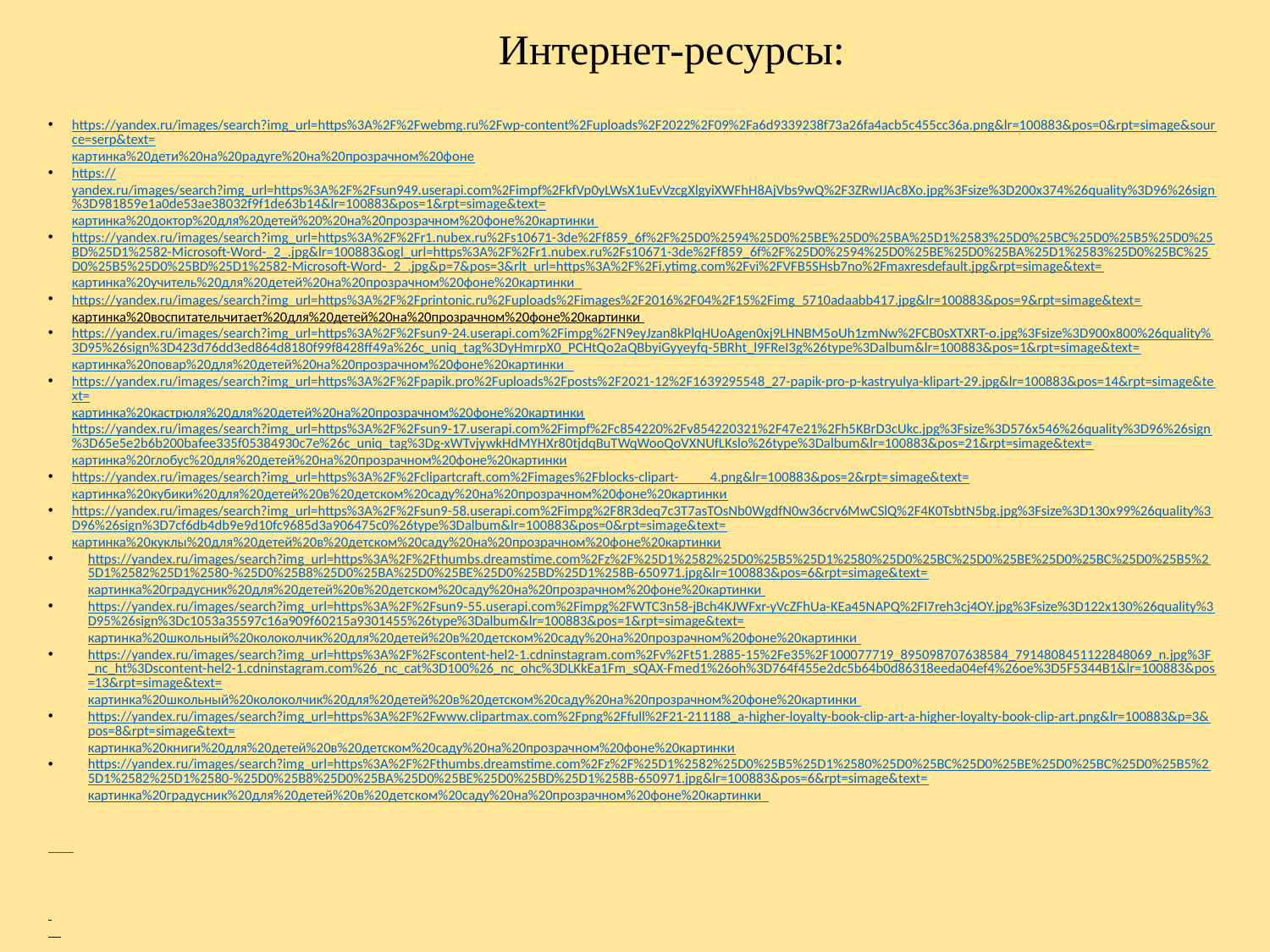

Интернет-ресурсы:
https://yandex.ru/images/search?img_url=https%3A%2F%2Fwebmg.ru%2Fwp-content%2Fuploads%2F2022%2F09%2Fa6d9339238f73a26fa4acb5c455cc36a.png&lr=100883&pos=0&rpt=simage&source=serp&text=картинка%20дети%20на%20радуге%20на%20прозрачном%20фоне
https://yandex.ru/images/search?img_url=https%3A%2F%2Fsun949.userapi.com%2Fimpf%2FkfVp0yLWsX1uEvVzcgXlgyiXWFhH8AjVbs9wQ%2F3ZRwIJAc8Xo.jpg%3Fsize%3D200x374%26quality%3D96%26sign%3D981859e1a0de53ae38032f9f1de63b14&lr=100883&pos=1&rpt=simage&text=картинка%20доктор%20для%20детей%20%20на%20прозрачном%20фоне%20картинки
https://yandex.ru/images/search?img_url=https%3A%2F%2Fr1.nubex.ru%2Fs10671-3de%2Ff859_6f%2F%25D0%2594%25D0%25BE%25D0%25BA%25D1%2583%25D0%25BC%25D0%25B5%25D0%25BD%25D1%2582-Microsoft-Word-_2_.jpg&lr=100883&ogl_url=https%3A%2F%2Fr1.nubex.ru%2Fs10671-3de%2Ff859_6f%2F%25D0%2594%25D0%25BE%25D0%25BA%25D1%2583%25D0%25BC%25D0%25B5%25D0%25BD%25D1%2582-Microsoft-Word-_2_.jpg&p=7&pos=3&rlt_url=https%3A%2F%2Fi.ytimg.com%2Fvi%2FVFB5SHsb7no%2Fmaxresdefault.jpg&rpt=simage&text=картинка%20учитель%20для%20детей%20на%20прозрачном%20фоне%20картинки
https://yandex.ru/images/search?img_url=https%3A%2F%2Fprintonic.ru%2Fuploads%2Fimages%2F2016%2F04%2F15%2Fimg_5710adaabb417.jpg&lr=100883&pos=9&rpt=simage&text=картинка%20воспитательчитает%20для%20детей%20на%20прозрачном%20фоне%20картинки
https://yandex.ru/images/search?img_url=https%3A%2F%2Fsun9-24.userapi.com%2Fimpg%2FN9eyJzan8kPlqHUoAgen0xj9LHNBM5oUh1zmNw%2FCB0sXTXRT-o.jpg%3Fsize%3D900x800%26quality%3D95%26sign%3D423d76dd3ed864d8180f99f8428ff49a%26c_uniq_tag%3DyHmrpX0_PCHtQo2aQBbyiGyyeyfq-5BRht_l9FReI3g%26type%3Dalbum&lr=100883&pos=1&rpt=simage&text=картинка%20повар%20для%20детей%20на%20прозрачном%20фоне%20картинки
https://yandex.ru/images/search?img_url=https%3A%2F%2Fpapik.pro%2Fuploads%2Fposts%2F2021-12%2F1639295548_27-papik-pro-p-kastryulya-klipart-29.jpg&lr=100883&pos=14&rpt=simage&text=картинка%20кастрюля%20для%20детей%20на%20прозрачном%20фоне%20картинкиhttps://yandex.ru/images/search?img_url=https%3A%2F%2Fsun9-17.userapi.com%2Fimpf%2Fc854220%2Fv854220321%2F47e21%2Fh5KBrD3cUkc.jpg%3Fsize%3D576x546%26quality%3D96%26sign%3D65e5e2b6b200bafee335f05384930c7e%26c_uniq_tag%3Dg-xWTvjywkHdMYHXr80tjdqBuTWqWooQoVXNUfLKslo%26type%3Dalbum&lr=100883&pos=21&rpt=simage&text=картинка%20глобус%20для%20детей%20на%20прозрачном%20фоне%20картинки
https://yandex.ru/images/search?img_url=https%3A%2F%2Fclipartcraft.com%2Fimages%2Fblocks-clipart-          4.png&lr=100883&pos=2&rpt=simage&text=картинка%20кубики%20для%20детей%20в%20детском%20саду%20на%20прозрачном%20фоне%20картинки
https://yandex.ru/images/search?img_url=https%3A%2F%2Fsun9-58.userapi.com%2Fimpg%2F8R3deq7c3T7asTOsNb0WgdfN0w36crv6MwCSlQ%2F4K0TsbtN5bg.jpg%3Fsize%3D130x99%26quality%3D96%26sign%3D7cf6db4db9e9d10fc9685d3a906475c0%26type%3Dalbum&lr=100883&pos=0&rpt=simage&text=картинка%20куклы%20для%20детей%20в%20детском%20саду%20на%20прозрачном%20фоне%20картинки
https://yandex.ru/images/search?img_url=https%3A%2F%2Fthumbs.dreamstime.com%2Fz%2F%25D1%2582%25D0%25B5%25D1%2580%25D0%25BC%25D0%25BE%25D0%25BC%25D0%25B5%25D1%2582%25D1%2580-%25D0%25B8%25D0%25BA%25D0%25BE%25D0%25BD%25D1%258B-650971.jpg&lr=100883&pos=6&rpt=simage&text=картинка%20градусник%20для%20детей%20в%20детском%20саду%20на%20прозрачном%20фоне%20картинки
https://yandex.ru/images/search?img_url=https%3A%2F%2Fsun9-55.userapi.com%2Fimpg%2FWTC3n58-jBch4KJWFxr-yVcZFhUa-KEa45NAPQ%2FI7reh3cj4OY.jpg%3Fsize%3D122x130%26quality%3D95%26sign%3Dc1053a35597c16a909f60215a9301455%26type%3Dalbum&lr=100883&pos=1&rpt=simage&text=картинка%20школьный%20колоколчик%20для%20детей%20в%20детском%20саду%20на%20прозрачном%20фоне%20картинки
https://yandex.ru/images/search?img_url=https%3A%2F%2Fscontent-hel2-1.cdninstagram.com%2Fv%2Ft51.2885-15%2Fe35%2F100077719_895098707638584_7914808451122848069_n.jpg%3F_nc_ht%3Dscontent-hel2-1.cdninstagram.com%26_nc_cat%3D100%26_nc_ohc%3DLKkEa1Fm_sQAX-Fmed1%26oh%3D764f455e2dc5b64b0d86318eeda04ef4%26oe%3D5F5344B1&lr=100883&pos=13&rpt=simage&text=картинка%20школьный%20колоколчик%20для%20детей%20в%20детском%20саду%20на%20прозрачном%20фоне%20картинки
https://yandex.ru/images/search?img_url=https%3A%2F%2Fwww.clipartmax.com%2Fpng%2Ffull%2F21-211188_a-higher-loyalty-book-clip-art-a-higher-loyalty-book-clip-art.png&lr=100883&p=3&pos=8&rpt=simage&text=картинка%20книги%20для%20детей%20в%20детском%20саду%20на%20прозрачном%20фоне%20картинки
https://yandex.ru/images/search?img_url=https%3A%2F%2Fthumbs.dreamstime.com%2Fz%2F%25D1%2582%25D0%25B5%25D1%2580%25D0%25BC%25D0%25BE%25D0%25BC%25D0%25B5%25D1%2582%25D1%2580-%25D0%25B8%25D0%25BA%25D0%25BE%25D0%25BD%25D1%258B-650971.jpg&lr=100883&pos=6&rpt=simage&text=картинка%20градусник%20для%20детей%20в%20детском%20саду%20на%20прозрачном%20фоне%20картинки